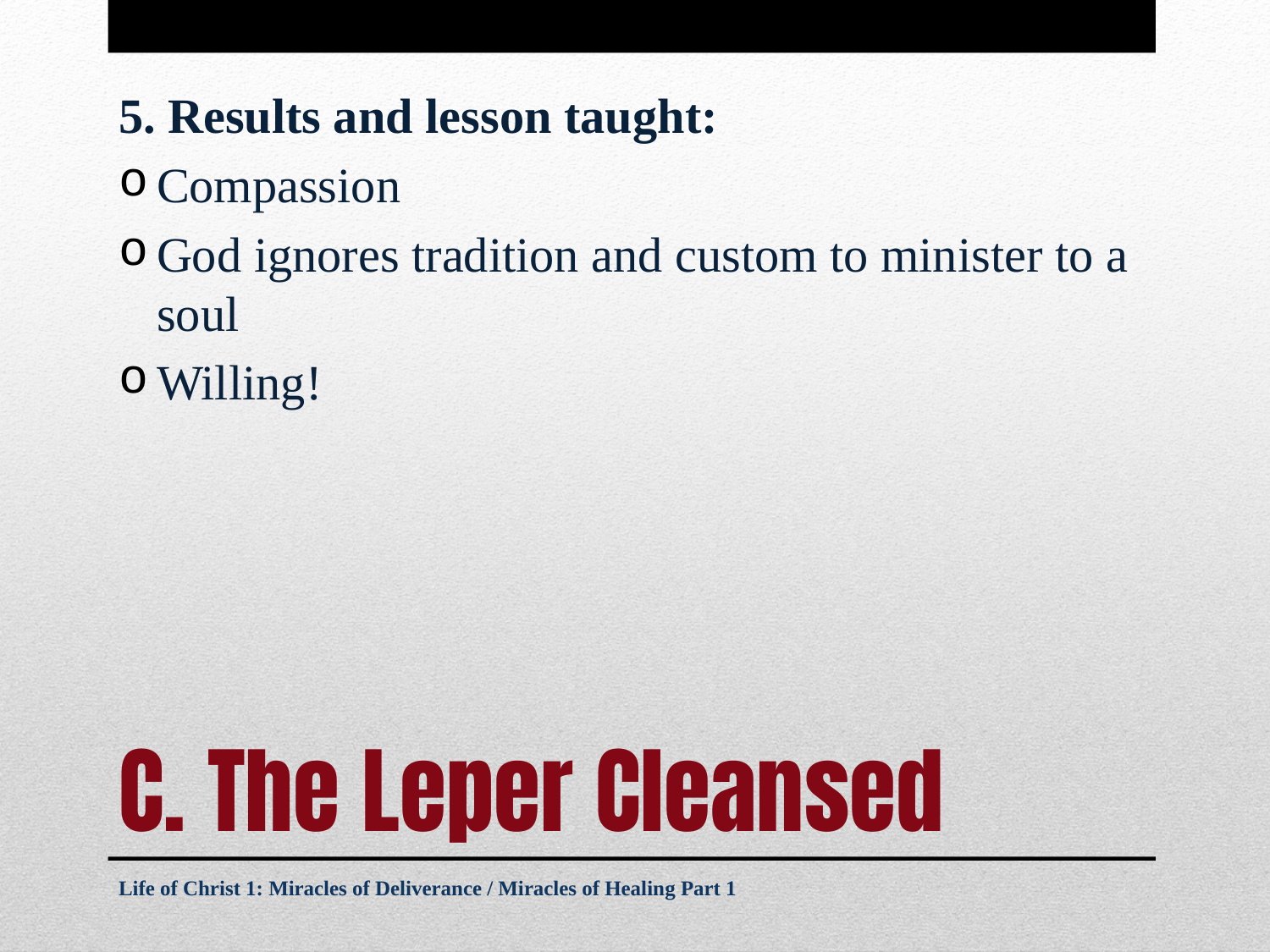

5. Results and lesson taught:
Compassion
God ignores tradition and custom to minister to a soul
Willing!

# C. The Leper Cleansed
Life of Christ 1: Miracles of Deliverance / Miracles of Healing Part 1